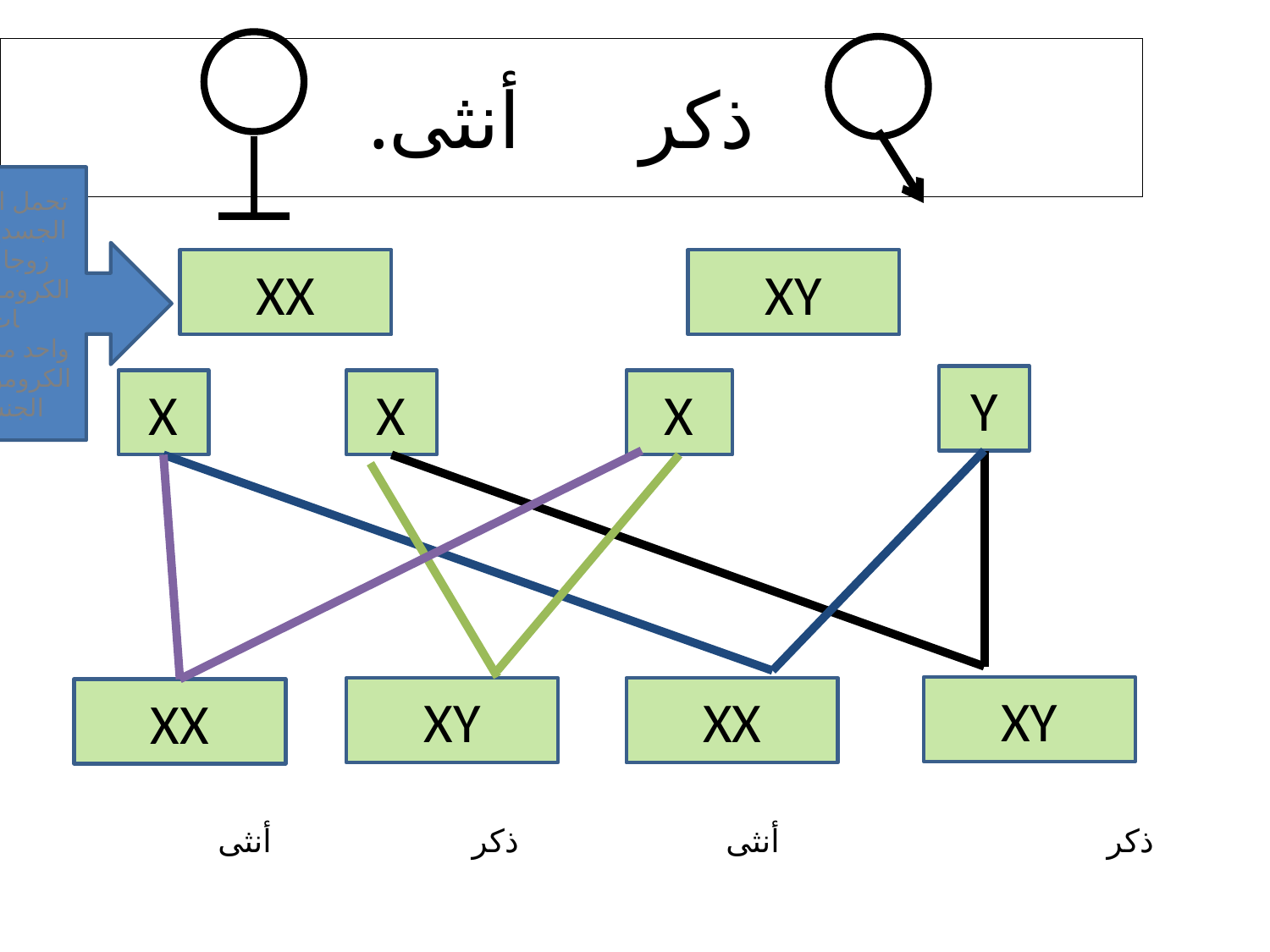

ذكر 		أنثى.
تحمل الخلية الجسدية 23 زوجا من الكروموسومات
واحد منها هو الكروموسوم الجنسي
XX
XY
Y
X
X
X
XY
XY
XX
XX
	ذكر 			أنثى 		ذكر 		أنثى